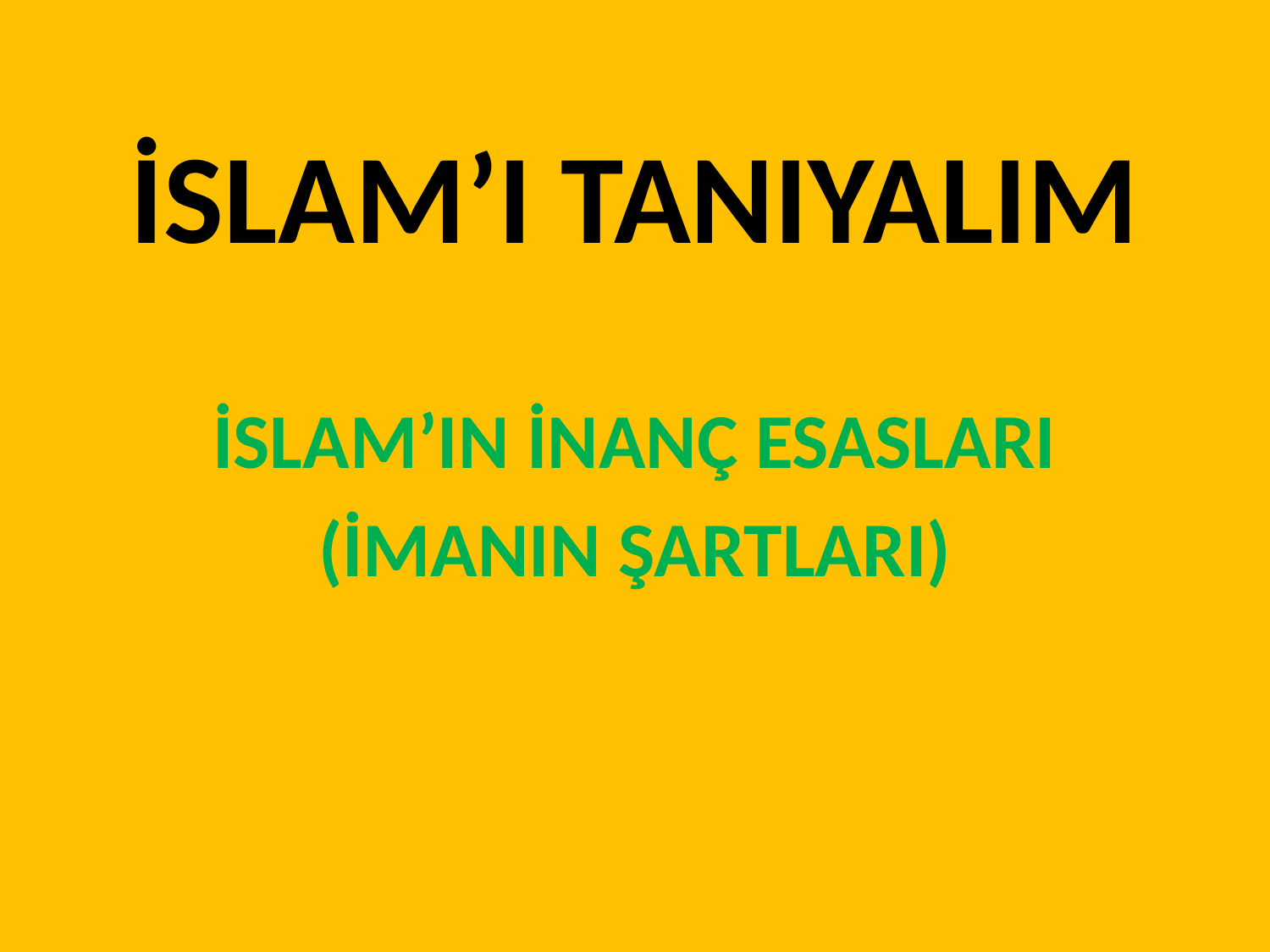

# İSLAM’I TANIYALIM

İSLAM’IN İNANÇ ESASLARI
(İMANIN ŞARTLARI)